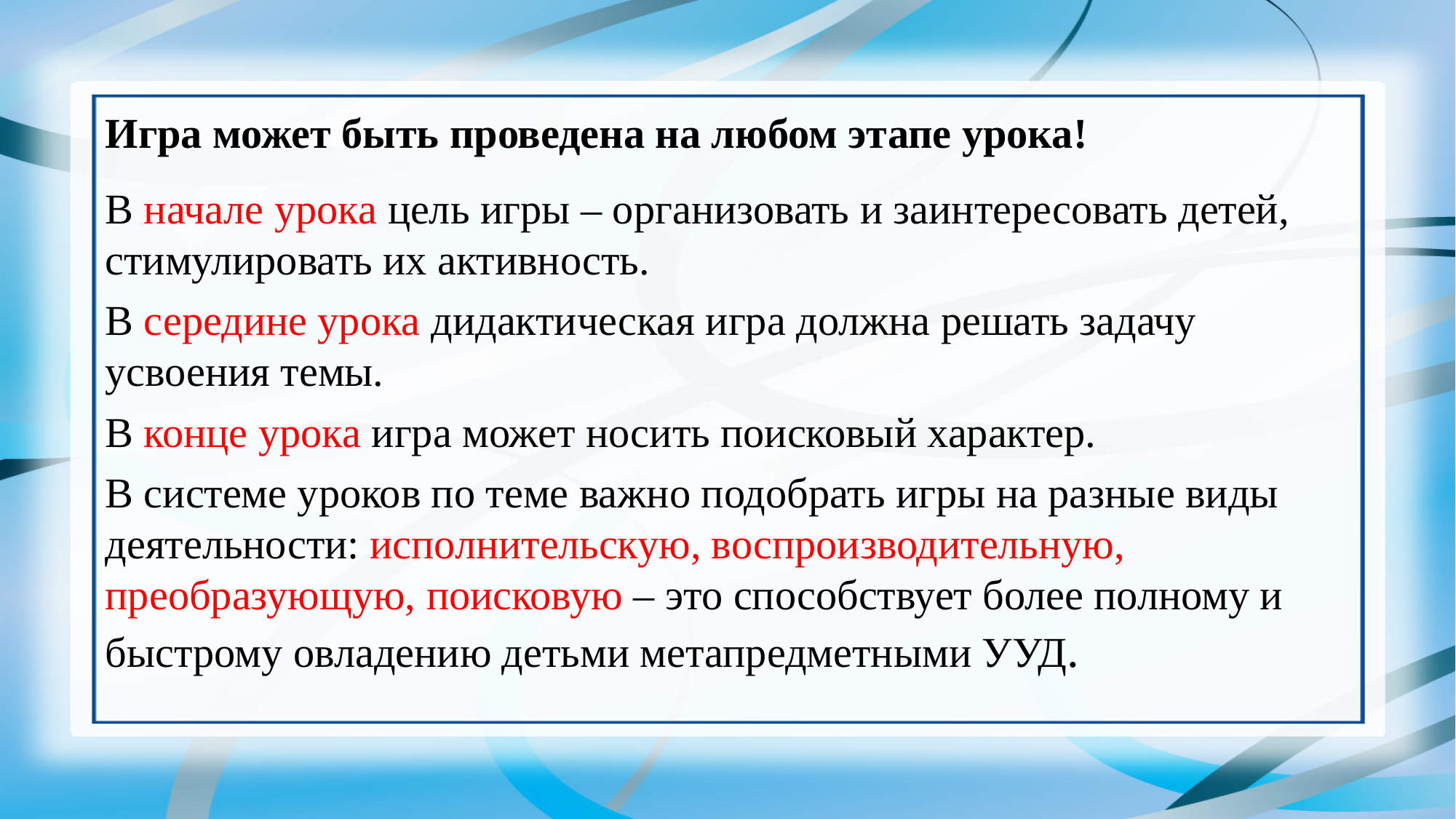

Игра может быть проведена на любом этапе урока!
В начале урока цель игры – организовать и заинтересовать детей, стимулировать их активность.
В середине урока дидактическая игра должна решать задачу усвоения темы.
В конце урока игра может носить поисковый характер.
В системе уроков по теме важно подобрать игры на разные виды деятельности: исполнительскую, воспроизводительную, преобразующую, поисковую – это способствует более полному и быстрому овладению детьми метапредметными УУД.